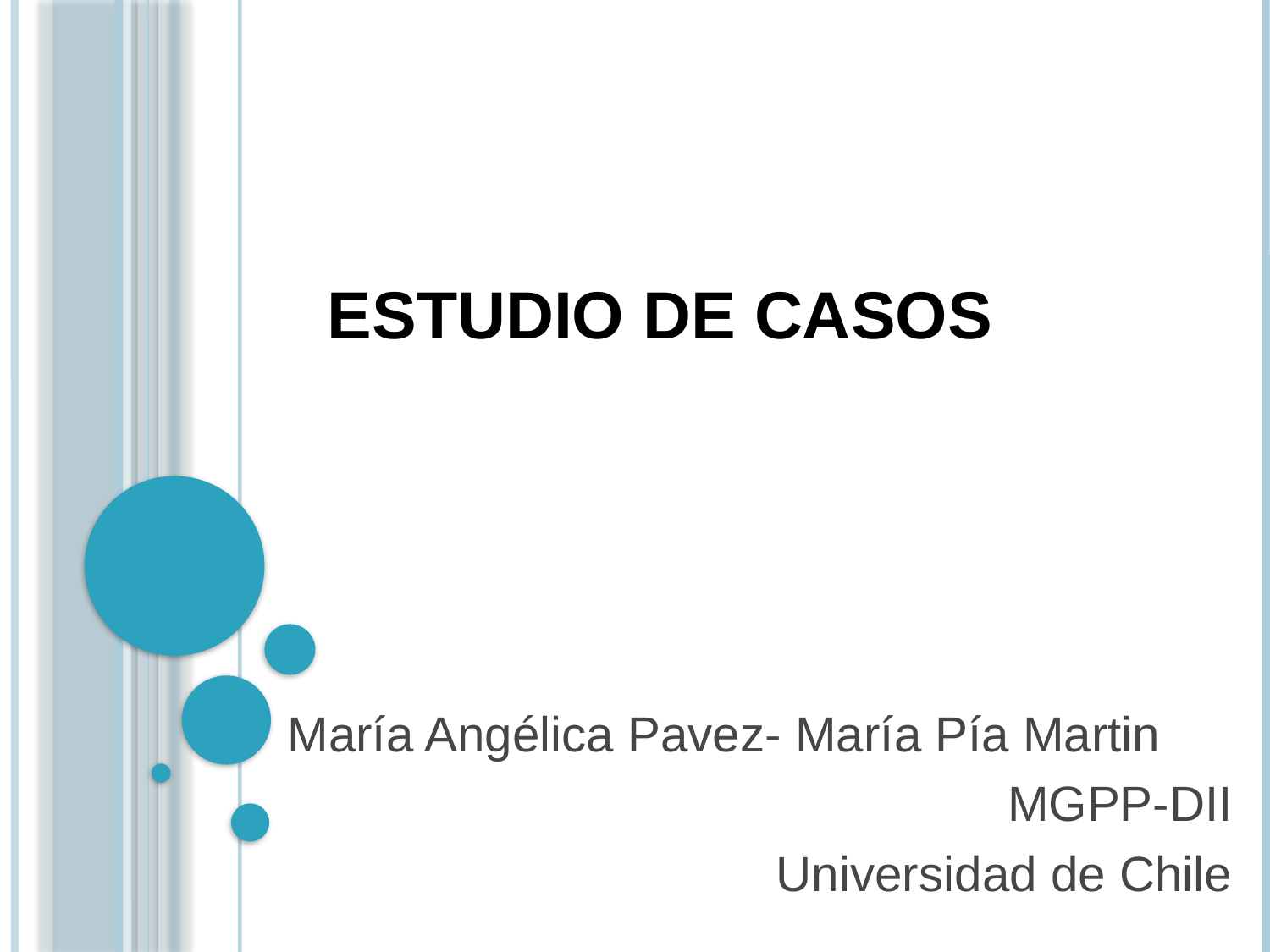

# Estudio de Casos
María Angélica Pavez- María Pía Martin
MGPP-DII
Universidad de Chile